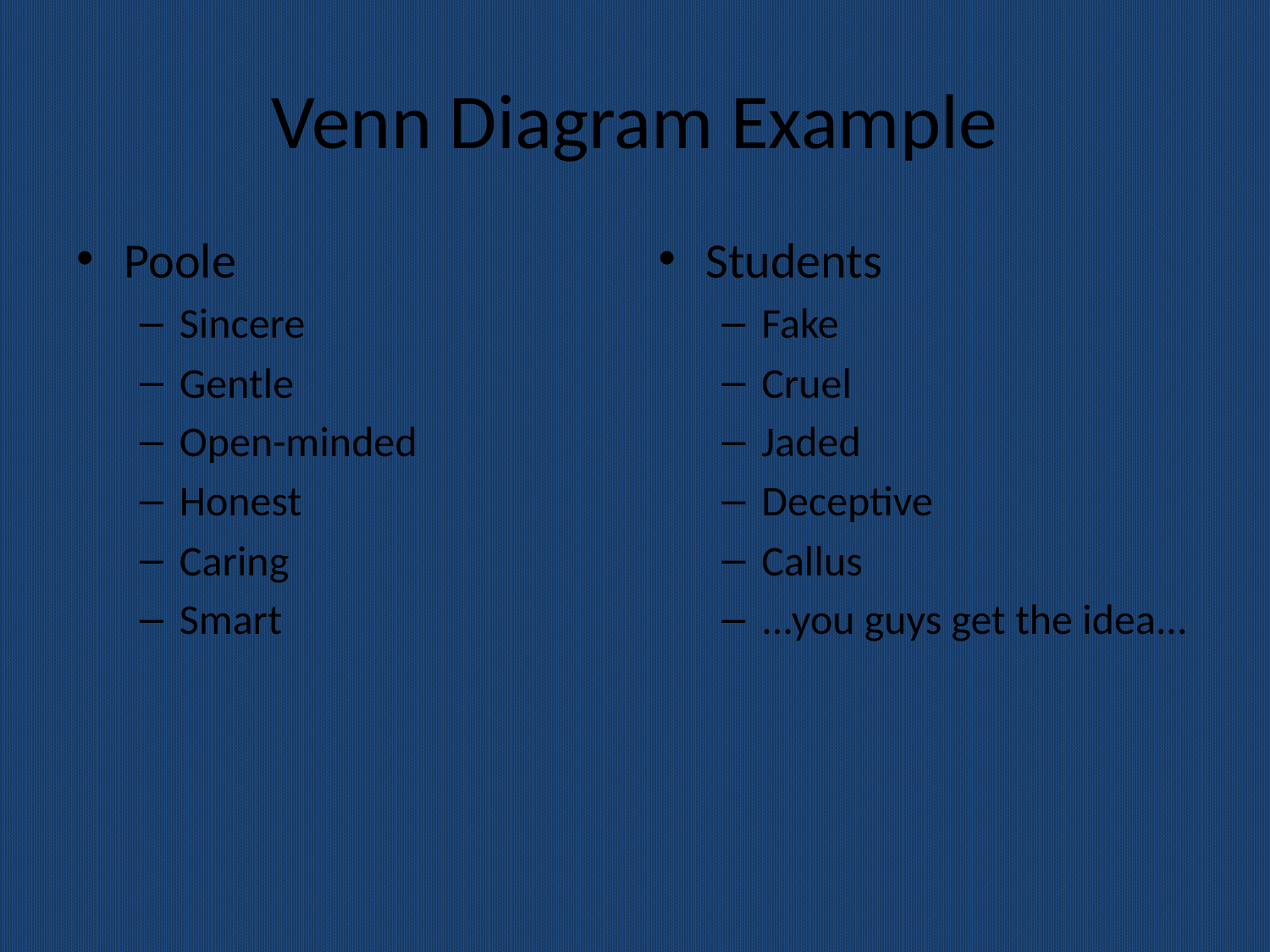

# Venn Diagram Example
Poole
Sincere
Gentle
Open-minded
Honest
Caring
Smart

Students
Fake
Cruel
Jaded
Deceptive
Callus
...you guys get the idea...